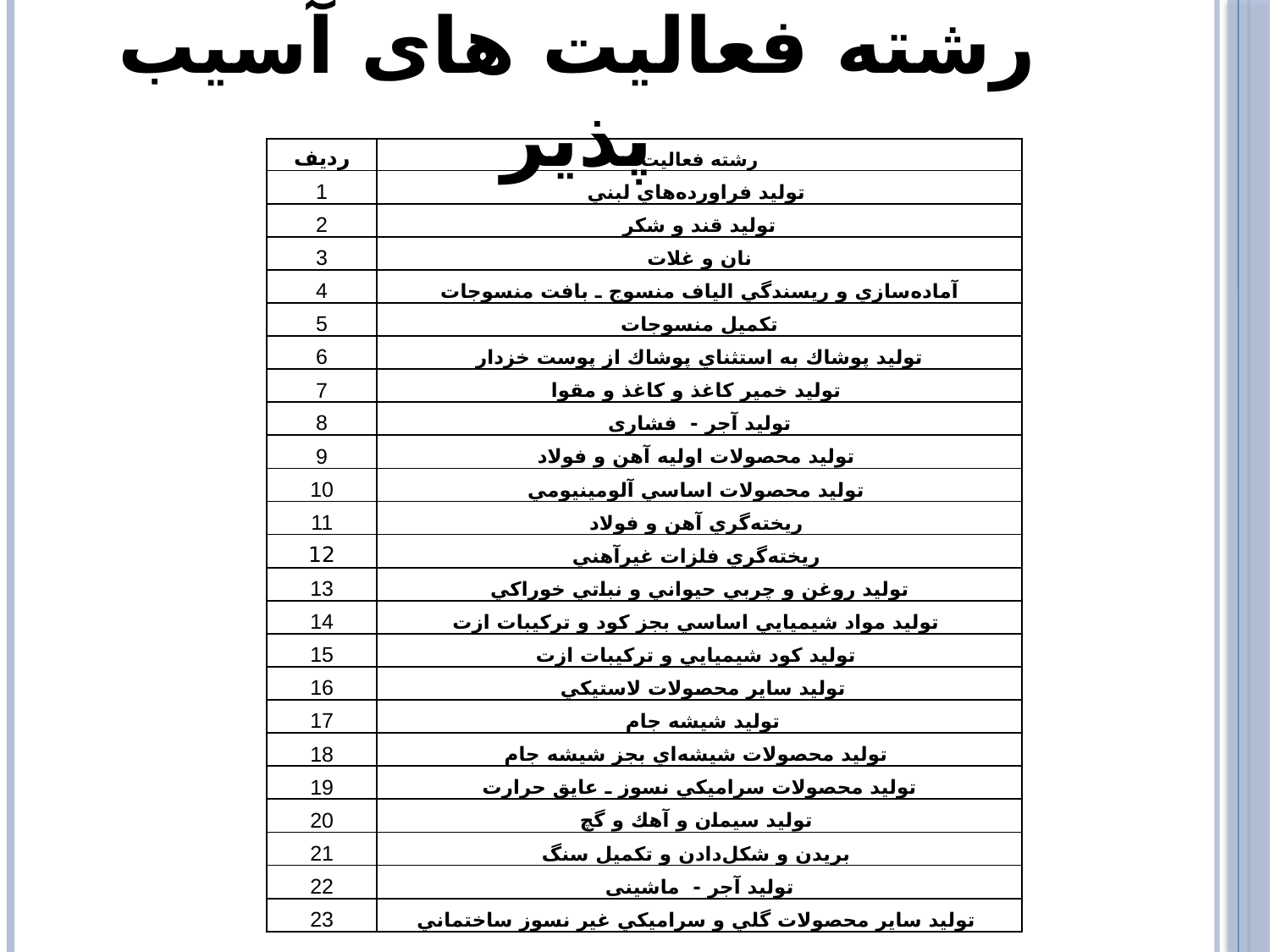

# رشته فعالیت های آسیب پذیر
| ردیف | رشته فعالیت |
| --- | --- |
| 1 | توليد فراورده‌هاي لبني |
| 2 | توليد قند و شكر |
| 3 | نان و غلات |
| 4 | آماده‌سازي و ريسندگي الياف منسوج ـ بافت منسوجات |
| 5 | تكميل منسوجات |
| 6 | توليد پوشاك به استثناي پوشاك از پوست خزدار |
| 7 | توليد خمير كاغذ و كاغذ و مقوا |
| 8 | توليد آجر - فشاری |
| 9 | توليد محصولات اوليه آهن و فولاد |
| 10 | توليد محصولات اساسي آلومينيومي |
| 11 | ريخته‌گري آهن و فولاد |
| 12 | ريخته‌گري فلزات غيرآهني |
| 13 | توليد روغن و چربي حيواني و نباتي خوراكي |
| 14 | توليد مواد شيميايي اساسي بجز كود و تركيبات ازت |
| 15 | توليد كود شيميايي و تركيبات ازت |
| 16 | توليد ساير محصولات لاستيكي |
| 17 | توليد شيشه جام |
| 18 | توليد محصولات شيشه‌اي بجز شيشه جام |
| 19 | توليد محصولات سراميكي نسوز ـ عايق حرارت |
| 20 | توليد سيمان و آهك و گچ |
| 21 | بريدن و شكل‌دادن و تكميل سنگ |
| 22 | توليد آجر - ماشینی |
| 23 | توليد ساير محصولات گلي و سراميكي غير نسوز ساختماني |